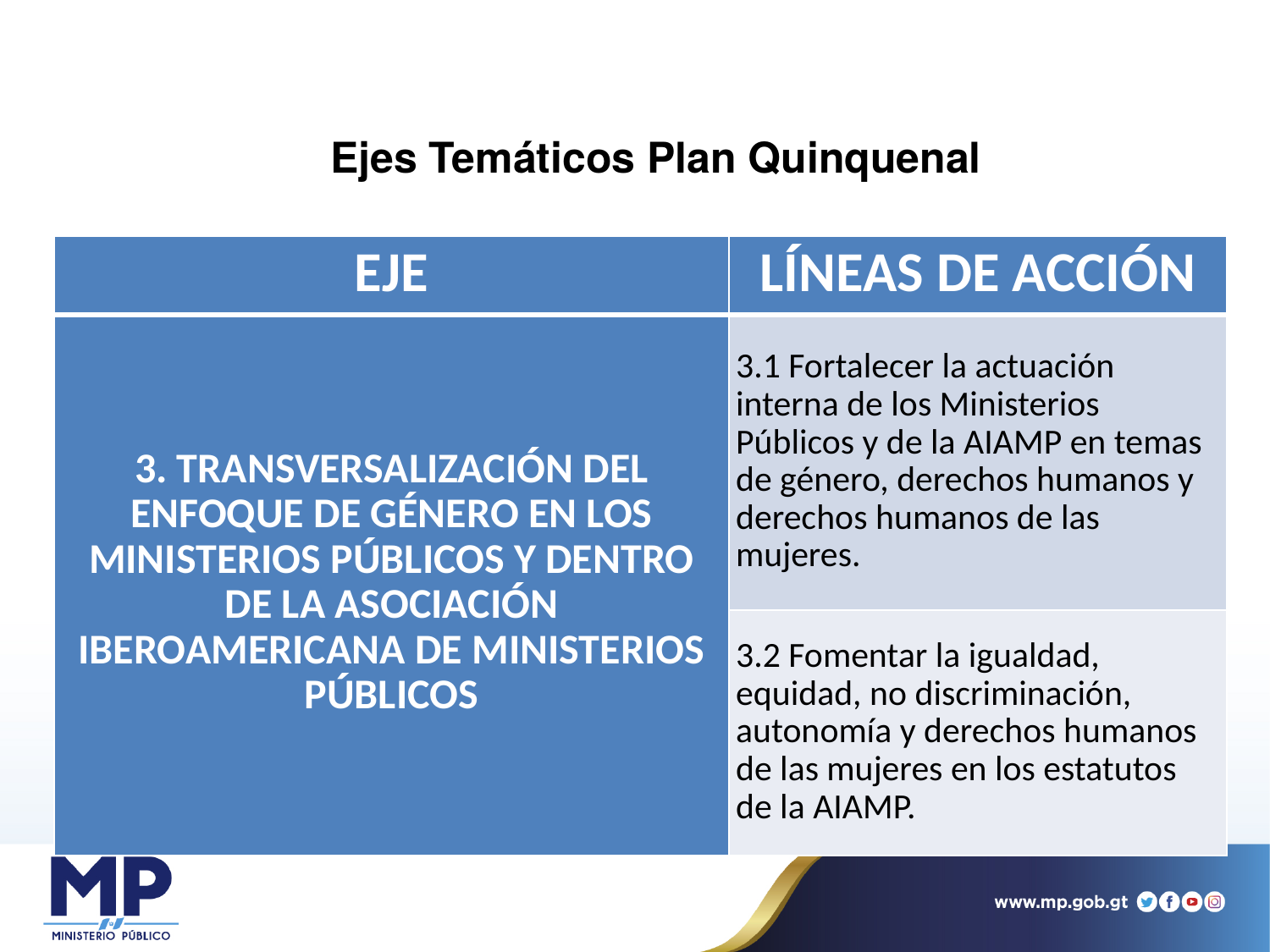

# Ejes Temáticos Plan Quinquenal
| EJE | LÍNEAS DE ACCIÓN |
| --- | --- |
| 3. TRANSVERSALIZACIÓN DEL ENFOQUE DE GÉNERO EN LOS MINISTERIOS PÚBLICOS Y DENTRO DE LA ASOCIACIÓN IBEROAMERICANA DE MINISTERIOS PÚBLICOS | 3.1 Fortalecer la actuación interna de los Ministerios Públicos y de la AIAMP en temas de género, derechos humanos y derechos humanos de las mujeres. |
|  | 3.2 Fomentar la igualdad, equidad, no discriminación, autonomía y derechos humanos de las mujeres en los estatutos de la AIAMP. |